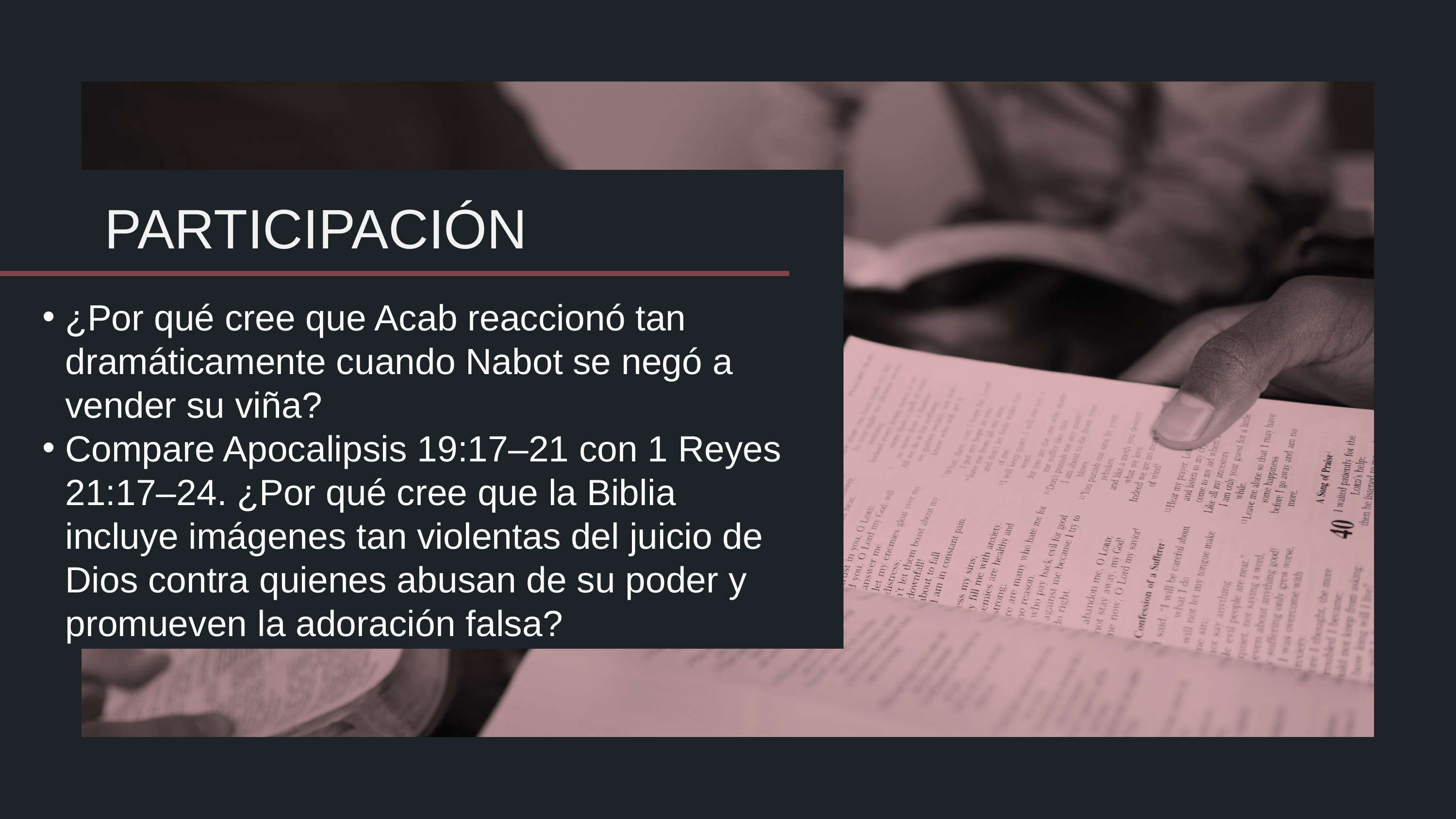

¿Por qué cree que Acab reaccionó tan dramáticamente cuando Nabot se negó a vender su viña?
Compare Apocalipsis 19:17–21 con 1 Reyes 21:17–24. ¿Por qué cree que la Biblia incluye imágenes tan violentas del juicio de Dios contra quienes abusan de su poder y promueven la adoración falsa?